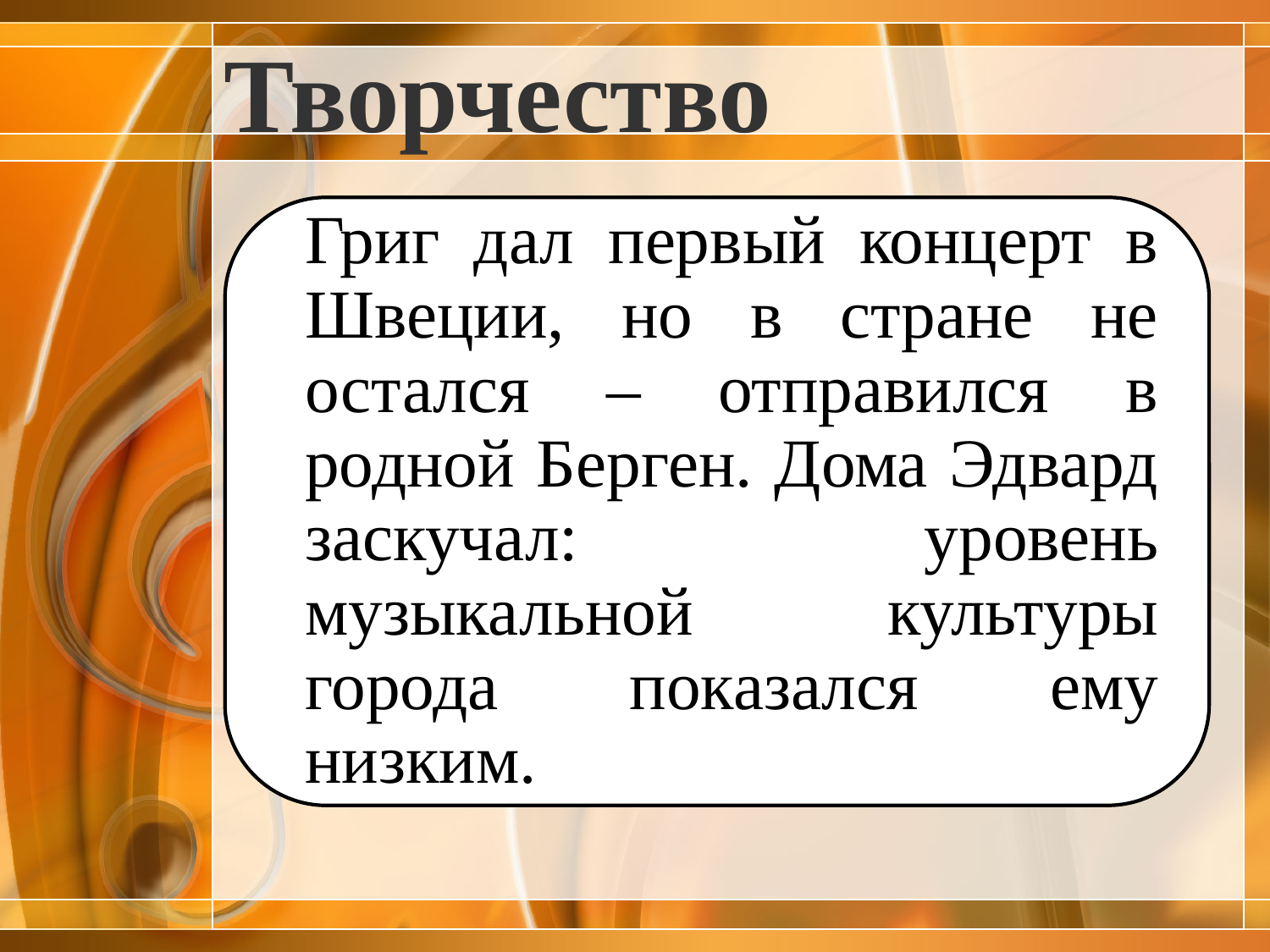

# Творчество
Григ дал первый концерт в Швеции, но в стране не остался – отправился в родной Берген. Дома Эдвард заскучал: уровень музыкальной культуры города показался ему низким.